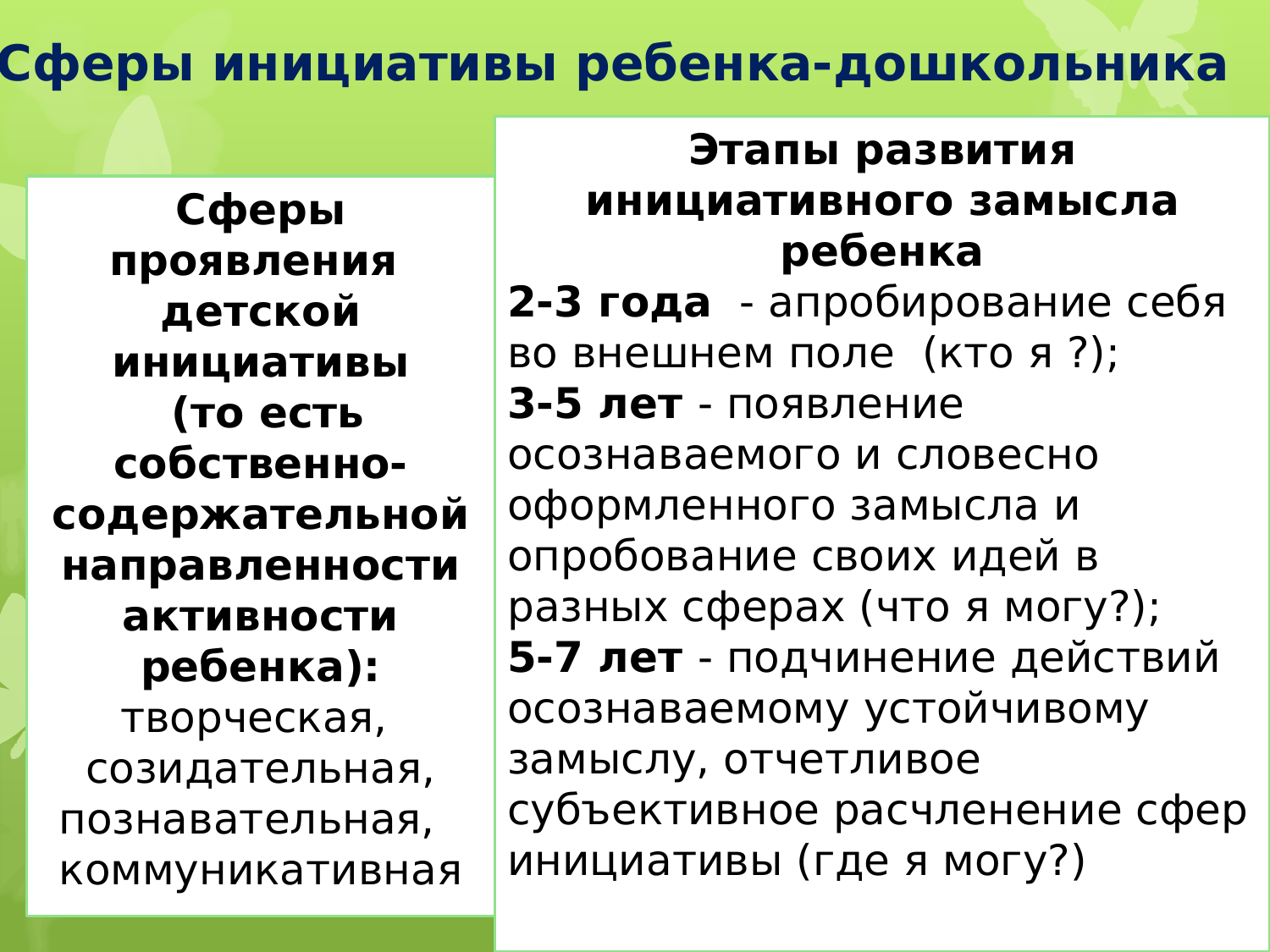

Сферы инициативы ребенка-дошкольника
Этапы развития инициативного замысла ребенка
2-3 года  - апробирование себя во внешнем поле  (кто я ?);
3-5 лет - появление осознаваемого и словесно оформленного замысла и опробование своих идей в разных сферах (что я могу?);
5-7 лет - подчинение действий осознаваемому устойчивому замыслу, отчетливое субъективное расчленение сфер инициативы (где я могу?)
Сферы проявления  детской инициативы
 (то есть собственно-содержательной направленности активности ребенка):
творческая,
созидательная,
познавательная,   коммуникативная